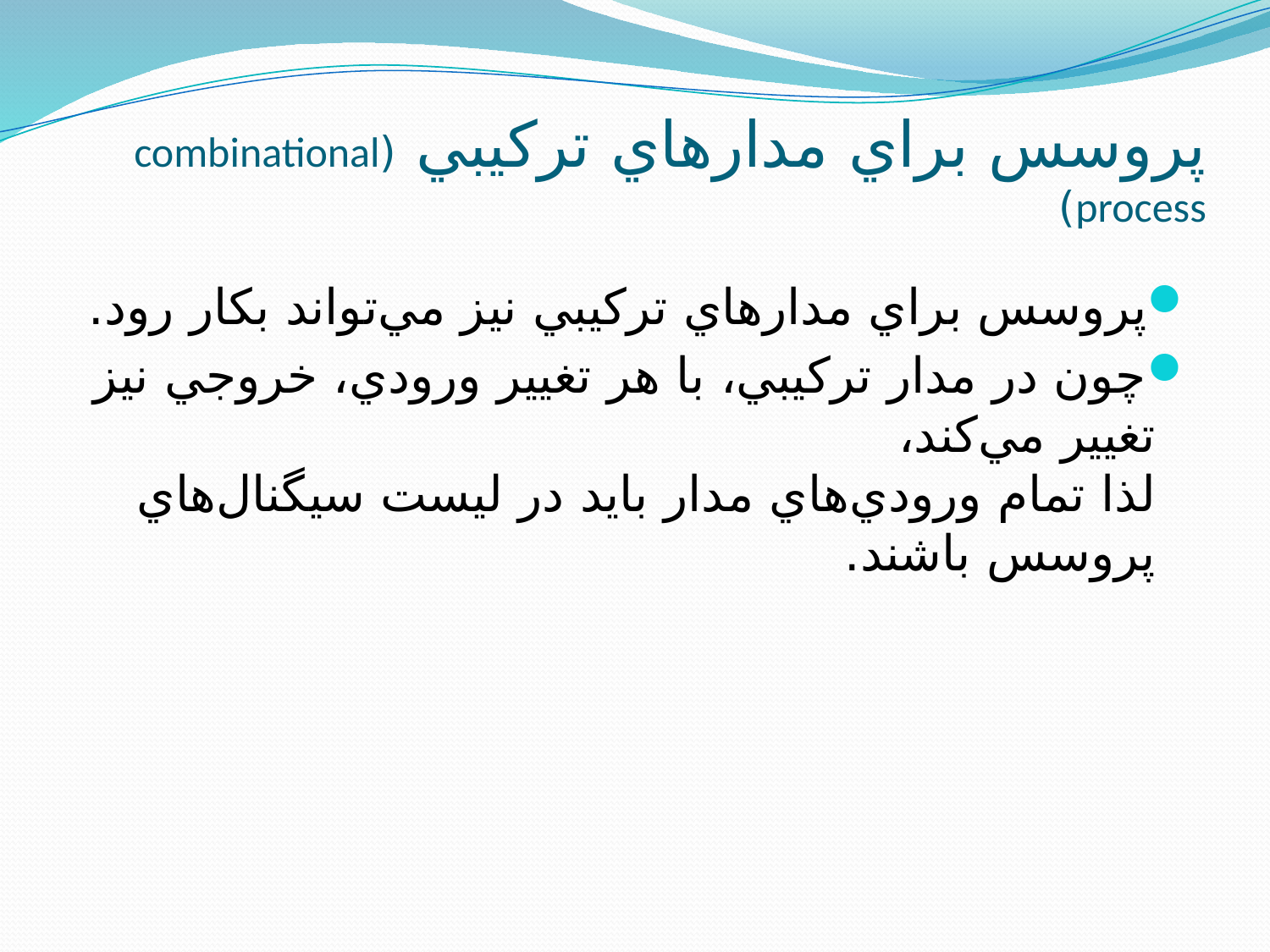

# پروسس براي مدارهاي ترکيبي (combinational process)
پروسس براي مدارهاي ترکيبي نيز مي‌تواند بکار رود.
چون در مدار ترکيبي، با هر تغيير ورودي، خروجي نيز تغيير مي‌کند،
لذا تمام ورودي‌هاي مدار بايد در ليست سيگنال‌هاي پروسس باشند.